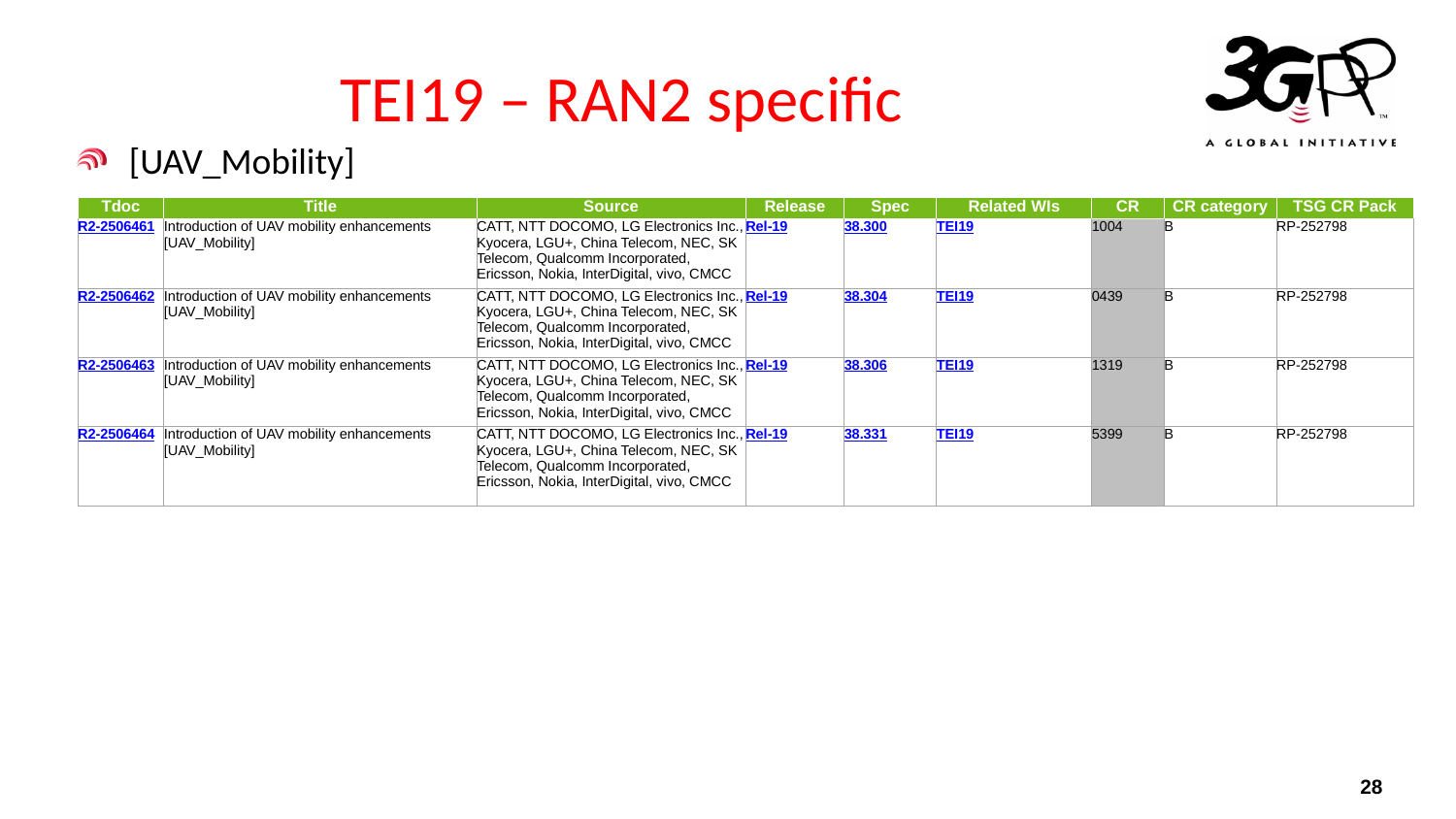

# TEI19 – RAN2 specific
[UAV_Mobility]
| Tdoc | Title | Source | Release | Spec | Related WIs | CR | CR category | TSG CR Pack |
| --- | --- | --- | --- | --- | --- | --- | --- | --- |
| R2-2506461 | Introduction of UAV mobility enhancements [UAV\_Mobility] | CATT, NTT DOCOMO, LG Electronics Inc., Kyocera, LGU+, China Telecom, NEC, SK Telecom, Qualcomm Incorporated, Ericsson, Nokia, InterDigital, vivo, CMCC | Rel-19 | 38.300 | TEI19 | 1004 | B | RP-252798 |
| R2-2506462 | Introduction of UAV mobility enhancements [UAV\_Mobility] | CATT, NTT DOCOMO, LG Electronics Inc., Kyocera, LGU+, China Telecom, NEC, SK Telecom, Qualcomm Incorporated, Ericsson, Nokia, InterDigital, vivo, CMCC | Rel-19 | 38.304 | TEI19 | 0439 | B | RP-252798 |
| R2-2506463 | Introduction of UAV mobility enhancements [UAV\_Mobility] | CATT, NTT DOCOMO, LG Electronics Inc., Kyocera, LGU+, China Telecom, NEC, SK Telecom, Qualcomm Incorporated, Ericsson, Nokia, InterDigital, vivo, CMCC | Rel-19 | 38.306 | TEI19 | 1319 | B | RP-252798 |
| R2-2506464 | Introduction of UAV mobility enhancements [UAV\_Mobility] | CATT, NTT DOCOMO, LG Electronics Inc., Kyocera, LGU+, China Telecom, NEC, SK Telecom, Qualcomm Incorporated, Ericsson, Nokia, InterDigital, vivo, CMCC | Rel-19 | 38.331 | TEI19 | 5399 | B | RP-252798 |